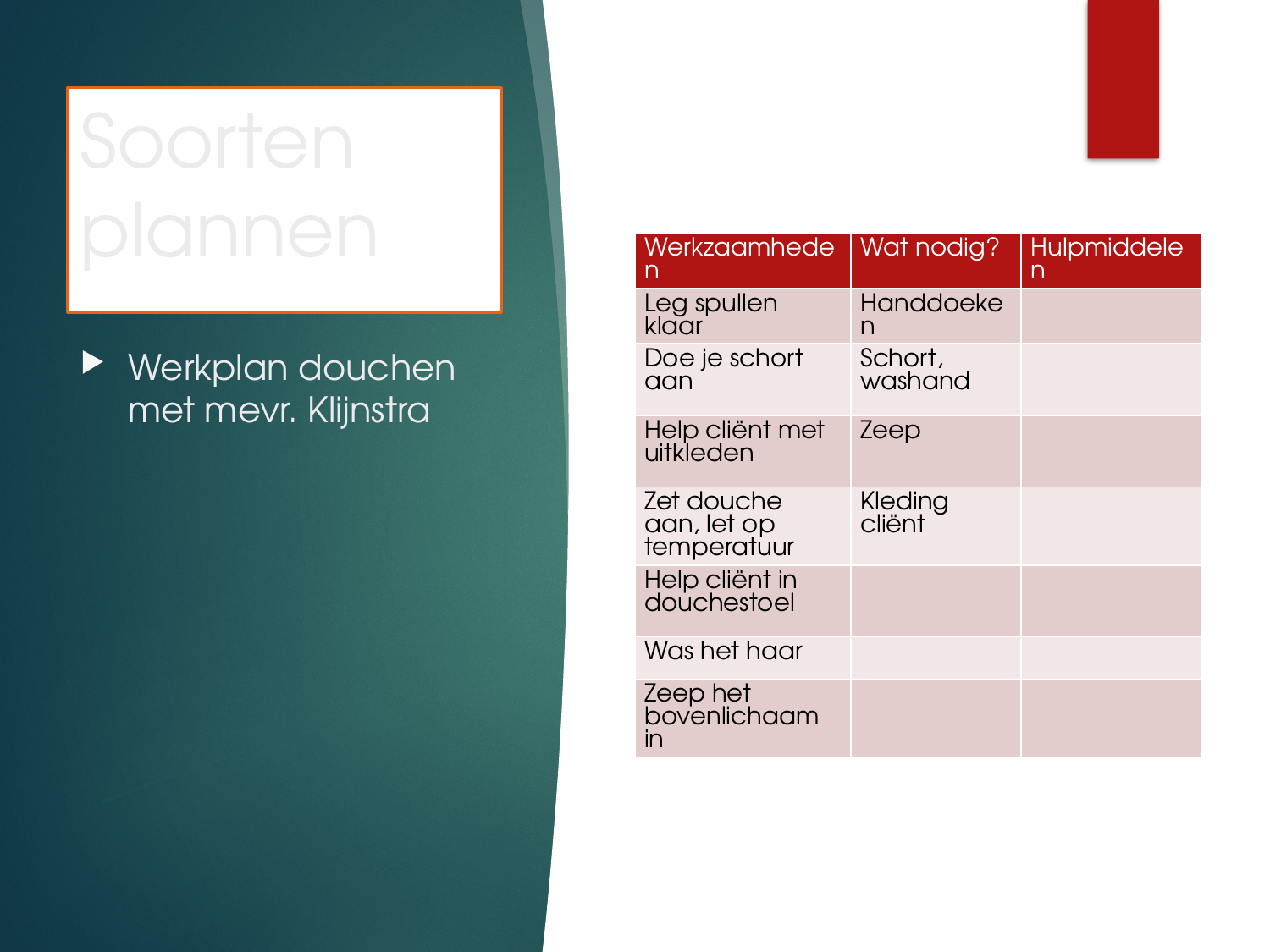

# Soorten plannen

| Werkzaamheden | Wat nodig? | Hulpmiddelen |
| --- | --- | --- |
| Leg spullen klaar | Handdoeken |  |
| Doe je schort aan | Schort, washand |  |
| Help cliënt met uitkleden | Zeep |  |
| Zet douche aan, let op temperatuur | Kleding cliënt |  |
| Help cliënt in douchestoel |  |  |
| Was het haar |  |  |
| Zeep het bovenlichaam in |  |  |
Werkplan douchen met mevr. Klijnstra